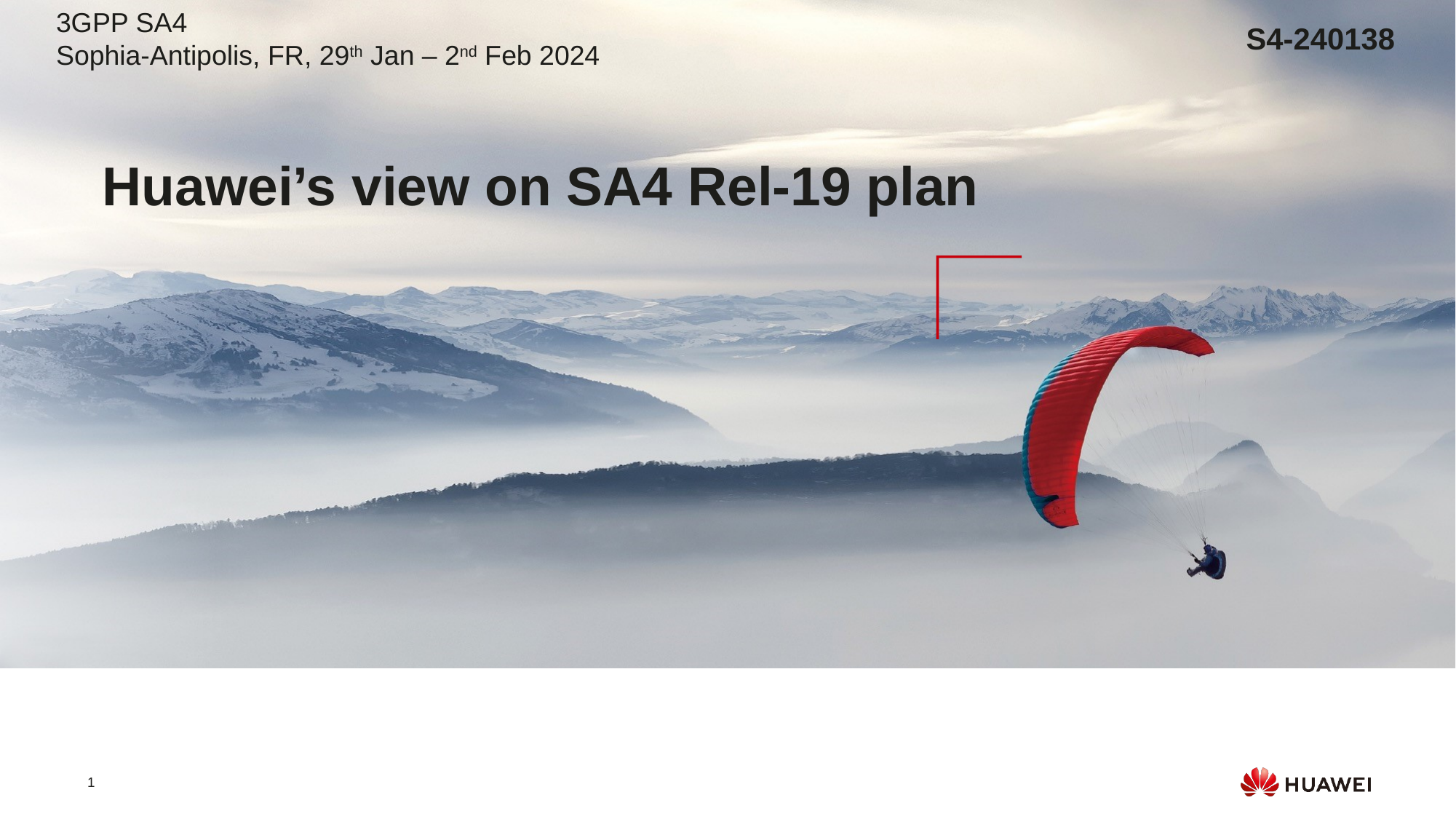

3GPP SA4
Sophia-Antipolis, FR, 29th Jan – 2nd Feb 2024
S4-240138
Huawei’s view on SA4 Rel-19 plan